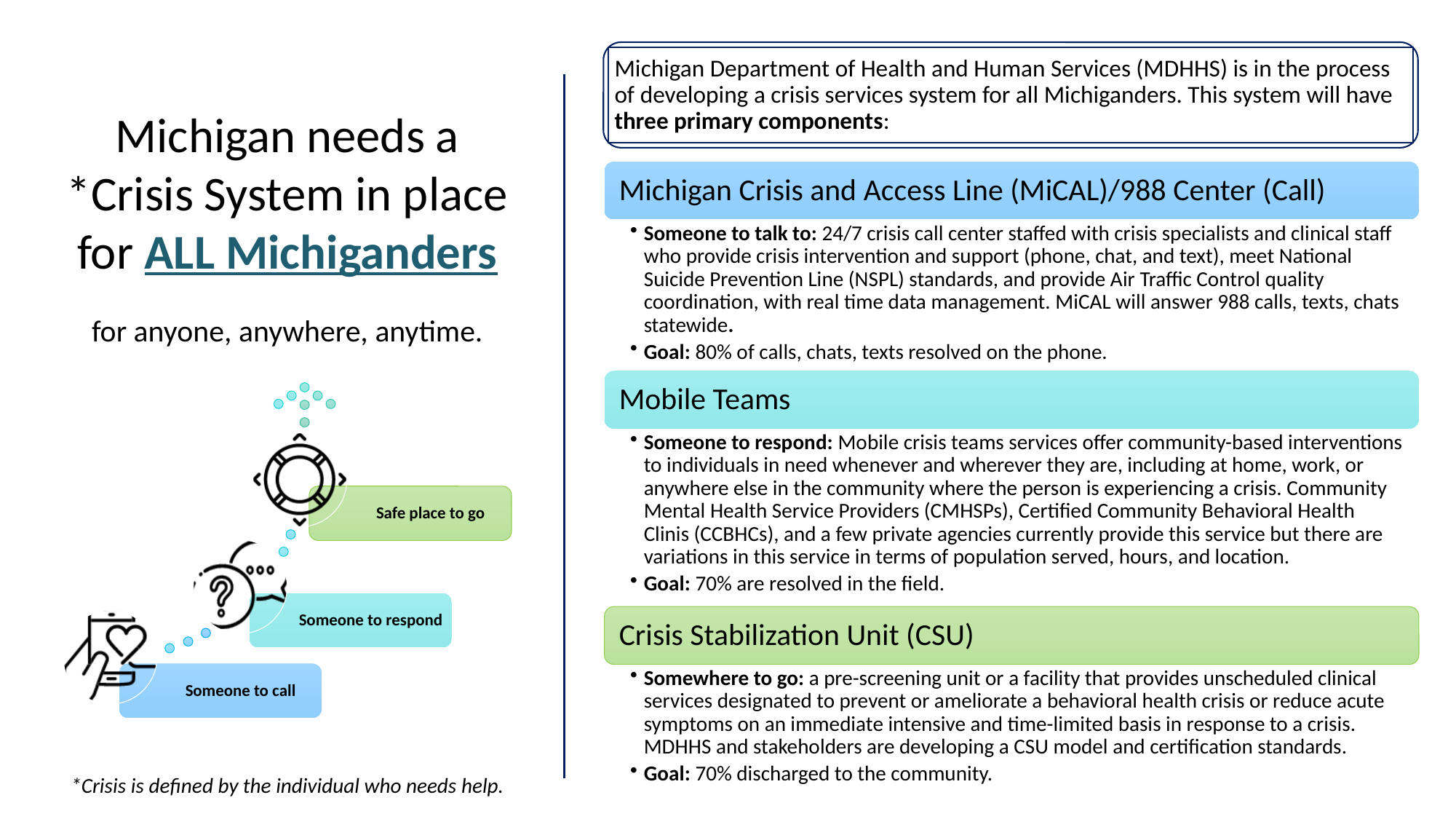

Michigan Department of Health and Human Services (MDHHS) is in the process of developing a crisis services system for all Michiganders. This system will have three primary components:
# Michigan needs a *Crisis System in place for ALL Michiganders for anyone, anywhere, anytime.
Michigan Crisis and Access Line (MiCAL)/988 Center (Call)
Someone to talk to: 24/7 crisis call center staffed with crisis specialists and clinical staff who provide crisis intervention and support (phone, chat, and text), meet National Suicide Prevention Line (NSPL) standards, and provide Air Traffic Control quality coordination, with real time data management. MiCAL will answer 988 calls, texts, chats statewide.
Goal: 80% of calls, chats, texts resolved on the phone.
Mobile Teams
Someone to respond: Mobile crisis teams services offer community-based interventions to individuals in need whenever and wherever they are, including at home, work, or anywhere else in the community where the person is experiencing a crisis. Community Mental Health Service Providers (CMHSPs), Certified Community Behavioral Health Clinis (CCBHCs), and a few private agencies currently provide this service but there are variations in this service in terms of population served, hours, and location.
Goal: 70% are resolved in the field.
Crisis Stabilization Unit (CSU)
Somewhere to go: a pre-screening unit or a facility that provides unscheduled clinical services designated to prevent or ameliorate a behavioral health crisis or reduce acute symptoms on an immediate intensive and time-limited basis in response to a crisis. MDHHS and stakeholders are developing a CSU model and certification standards.
Goal: 70% discharged to the community.
Someone to call
Someone to respond
Safe place to go
*Crisis is defined by the individual who needs help.